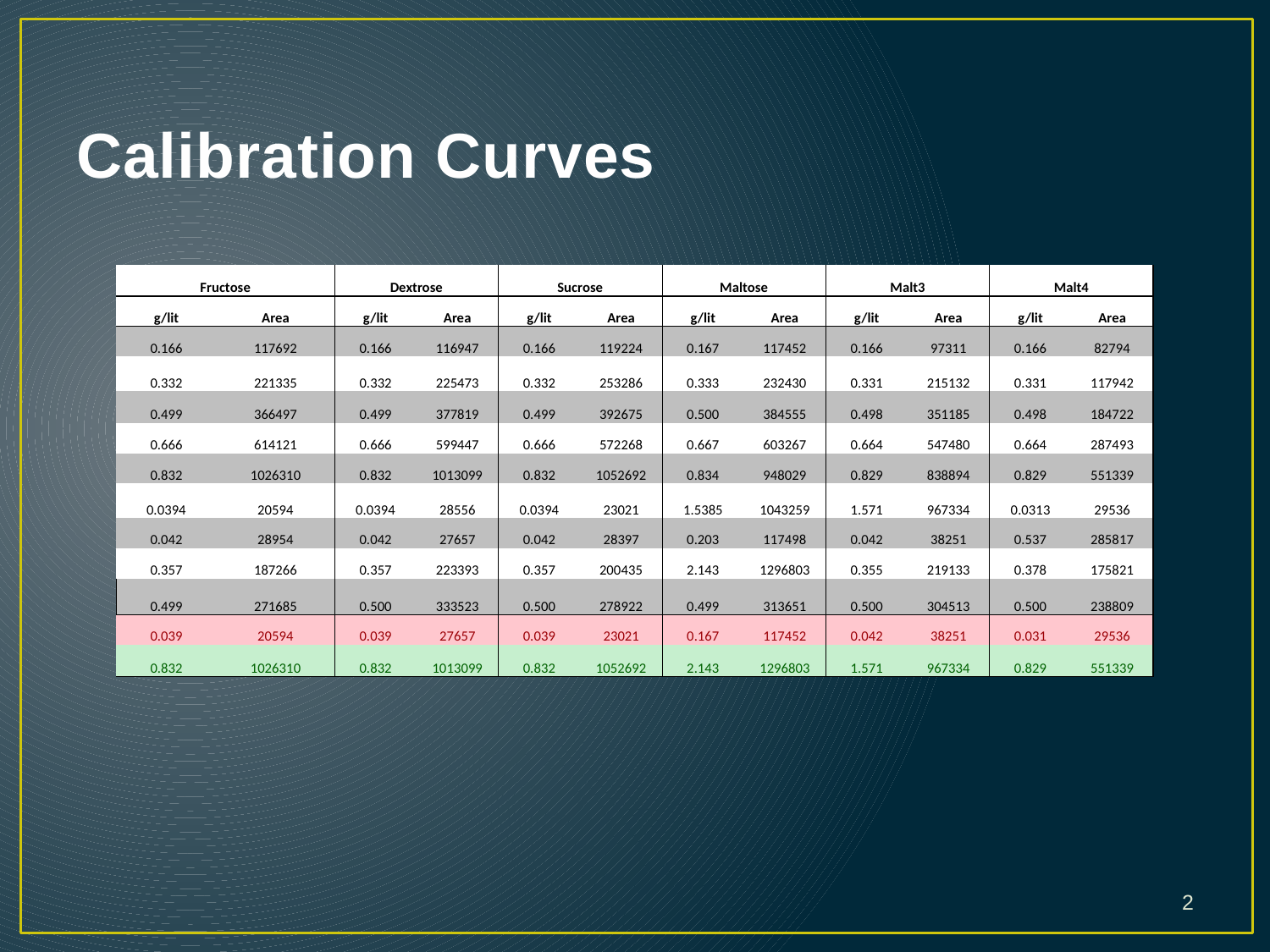

# Calibration Curves
| Fructose |  | Dextrose |  | Sucrose |  | Maltose |  | Malt3 |  | Malt4 |  |
| --- | --- | --- | --- | --- | --- | --- | --- | --- | --- | --- | --- |
| g/lit | Area | g/lit | Area | g/lit | Area | g/lit | Area | g/lit | Area | g/lit | Area |
| 0.166 | 117692 | 0.166 | 116947 | 0.166 | 119224 | 0.167 | 117452 | 0.166 | 97311 | 0.166 | 82794 |
| 0.332 | 221335 | 0.332 | 225473 | 0.332 | 253286 | 0.333 | 232430 | 0.331 | 215132 | 0.331 | 117942 |
| 0.499 | 366497 | 0.499 | 377819 | 0.499 | 392675 | 0.500 | 384555 | 0.498 | 351185 | 0.498 | 184722 |
| 0.666 | 614121 | 0.666 | 599447 | 0.666 | 572268 | 0.667 | 603267 | 0.664 | 547480 | 0.664 | 287493 |
| 0.832 | 1026310 | 0.832 | 1013099 | 0.832 | 1052692 | 0.834 | 948029 | 0.829 | 838894 | 0.829 | 551339 |
| 0.0394 | 20594 | 0.0394 | 28556 | 0.0394 | 23021 | 1.5385 | 1043259 | 1.571 | 967334 | 0.0313 | 29536 |
| 0.042 | 28954 | 0.042 | 27657 | 0.042 | 28397 | 0.203 | 117498 | 0.042 | 38251 | 0.537 | 285817 |
| 0.357 | 187266 | 0.357 | 223393 | 0.357 | 200435 | 2.143 | 1296803 | 0.355 | 219133 | 0.378 | 175821 |
| 0.499 | 271685 | 0.500 | 333523 | 0.500 | 278922 | 0.499 | 313651 | 0.500 | 304513 | 0.500 | 238809 |
| 0.039 | 20594 | 0.039 | 27657 | 0.039 | 23021 | 0.167 | 117452 | 0.042 | 38251 | 0.031 | 29536 |
| 0.832 | 1026310 | 0.832 | 1013099 | 0.832 | 1052692 | 2.143 | 1296803 | 1.571 | 967334 | 0.829 | 551339 |
2